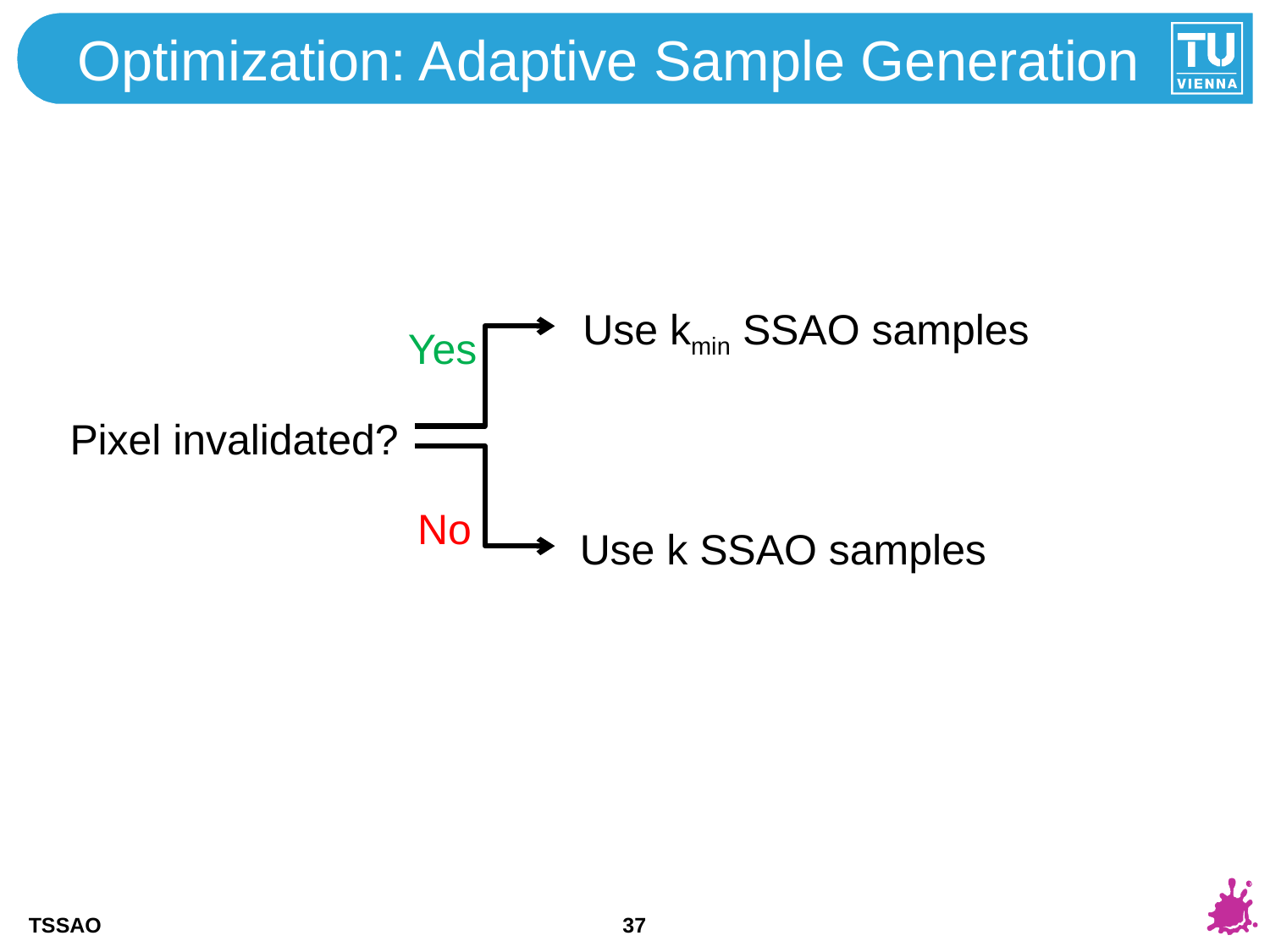

# Optimization: Adaptive Sample Generation
Use kmin SSAO samples
Yes
Pixel invalidated?
No
Use k SSAO samples
37
TSSAO